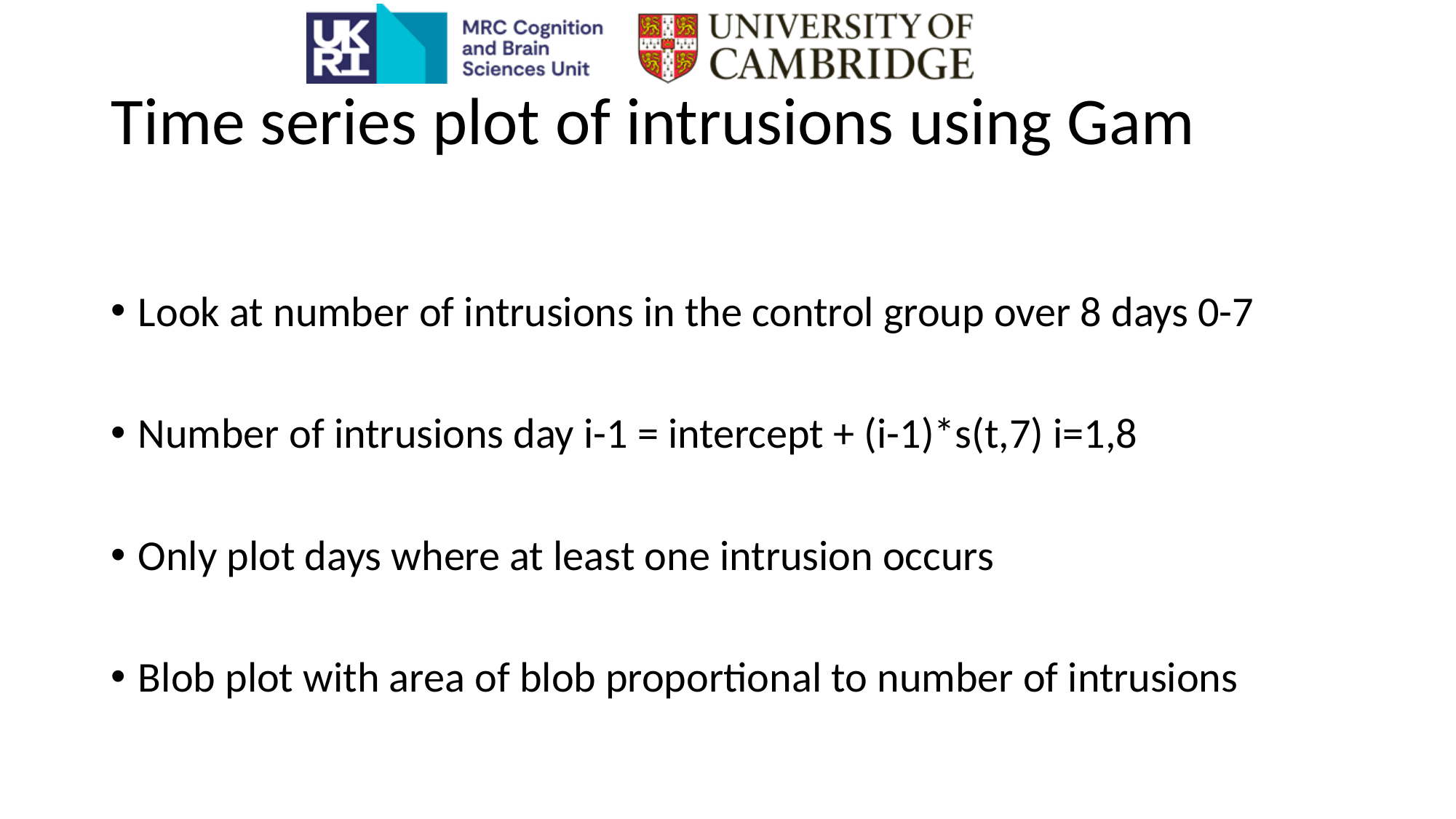

# Time series plot of intrusions using Gam

Look at number of intrusions in the control group over 8 days 0-7

Number of intrusions day i-1 = intercept + (i-1)*s(t,7) i=1,8

Only plot days where at least one intrusion occurs

Blob plot with area of blob proportional to number of intrusions